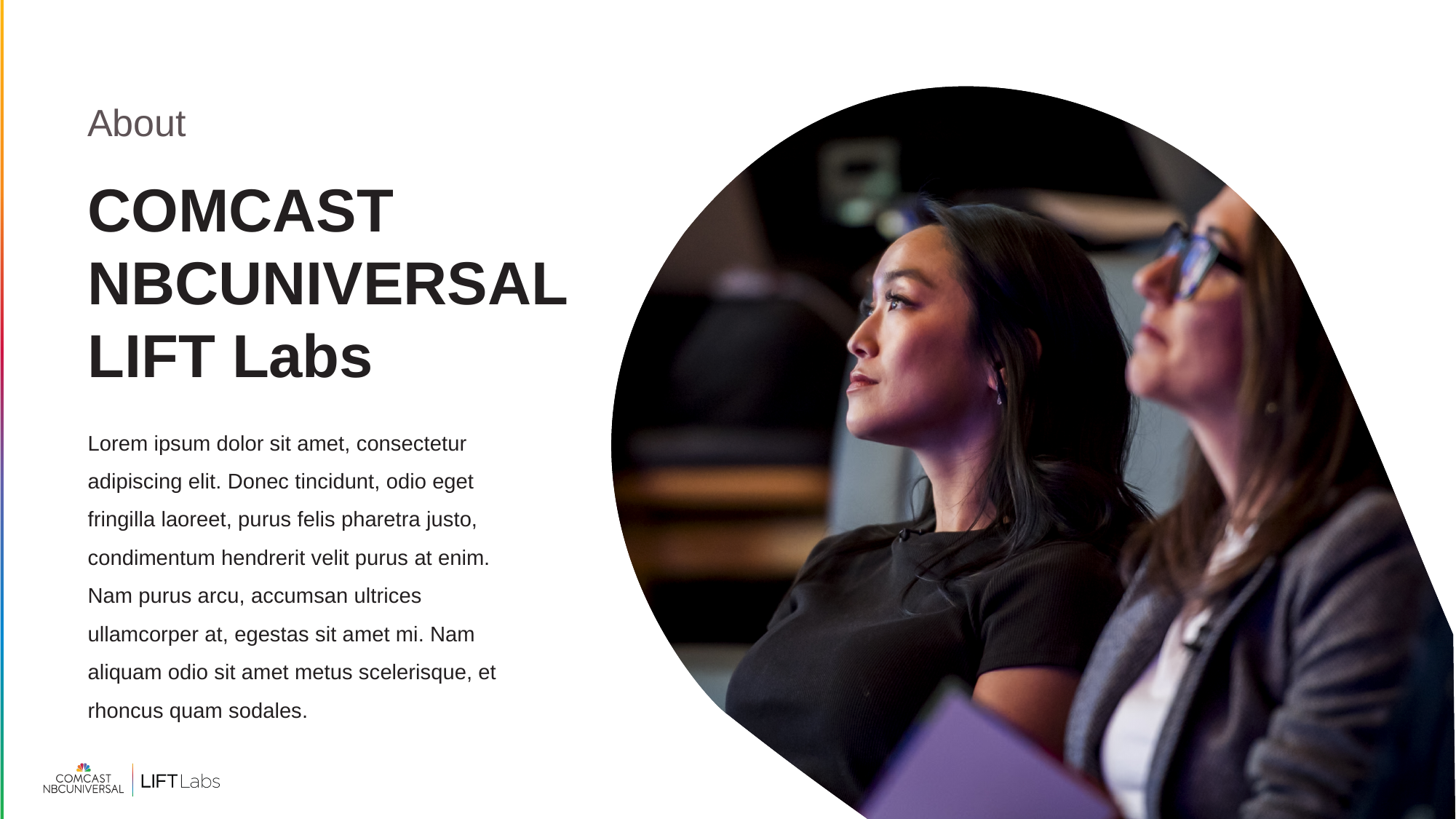

About

COMCAST
NBCUNIVERSAL
LIFT Labs

Lorem ipsum dolor sit amet, consectetur adipiscing elit. Donec tincidunt, odio eget fringilla laoreet, purus felis pharetra justo, condimentum hendrerit velit purus at enim. Nam purus arcu, accumsan ultrices ullamcorper at, egestas sit amet mi. Nam aliquam odio sit amet metus scelerisque, et rhoncus quam sodales.